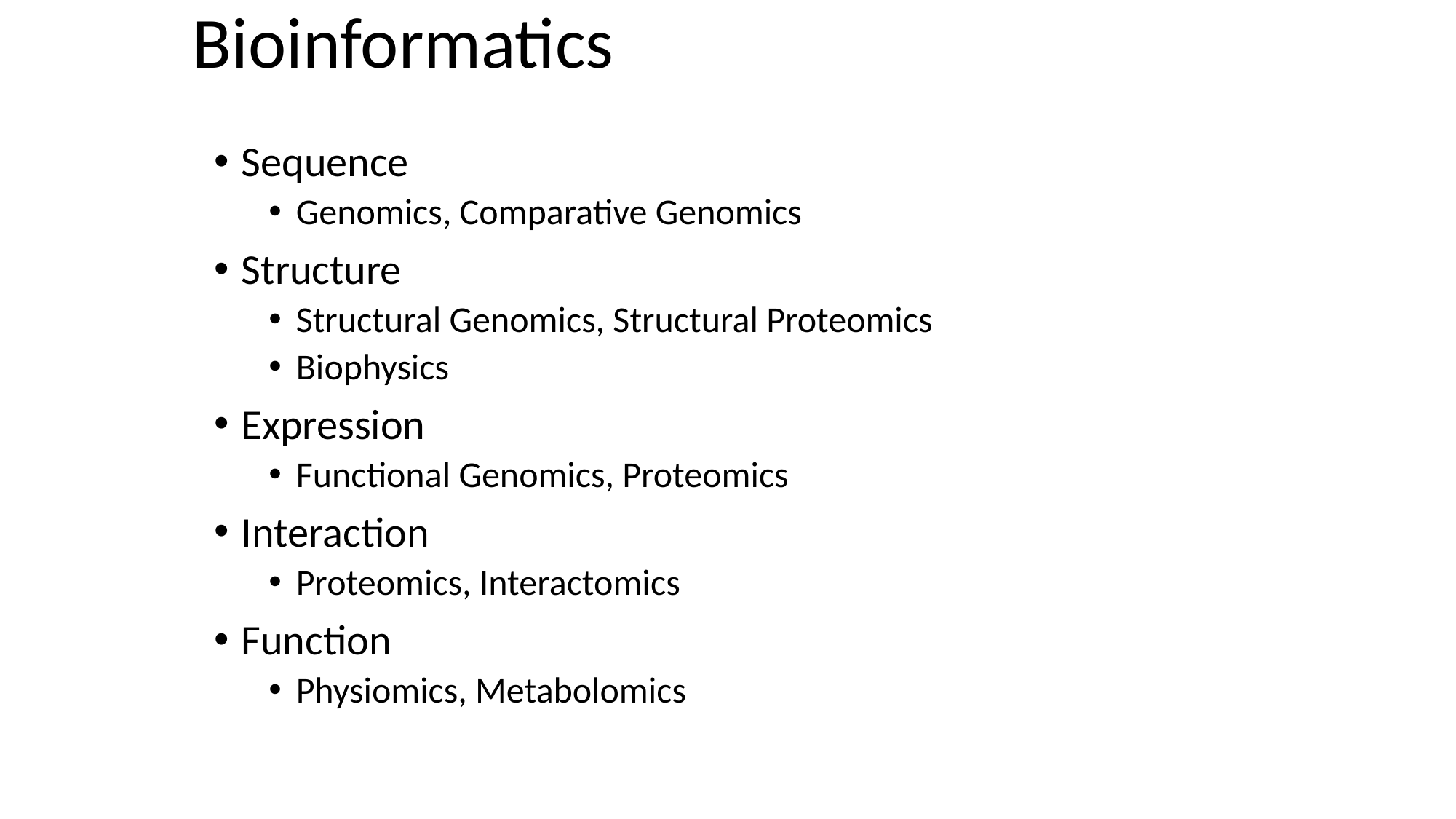

# Bioinformatics
Sequence
Genomics, Comparative Genomics
Structure
Structural Genomics, Structural Proteomics
Biophysics
Expression
Functional Genomics, Proteomics
Interaction
Proteomics, Interactomics
Function
Physiomics, Metabolomics